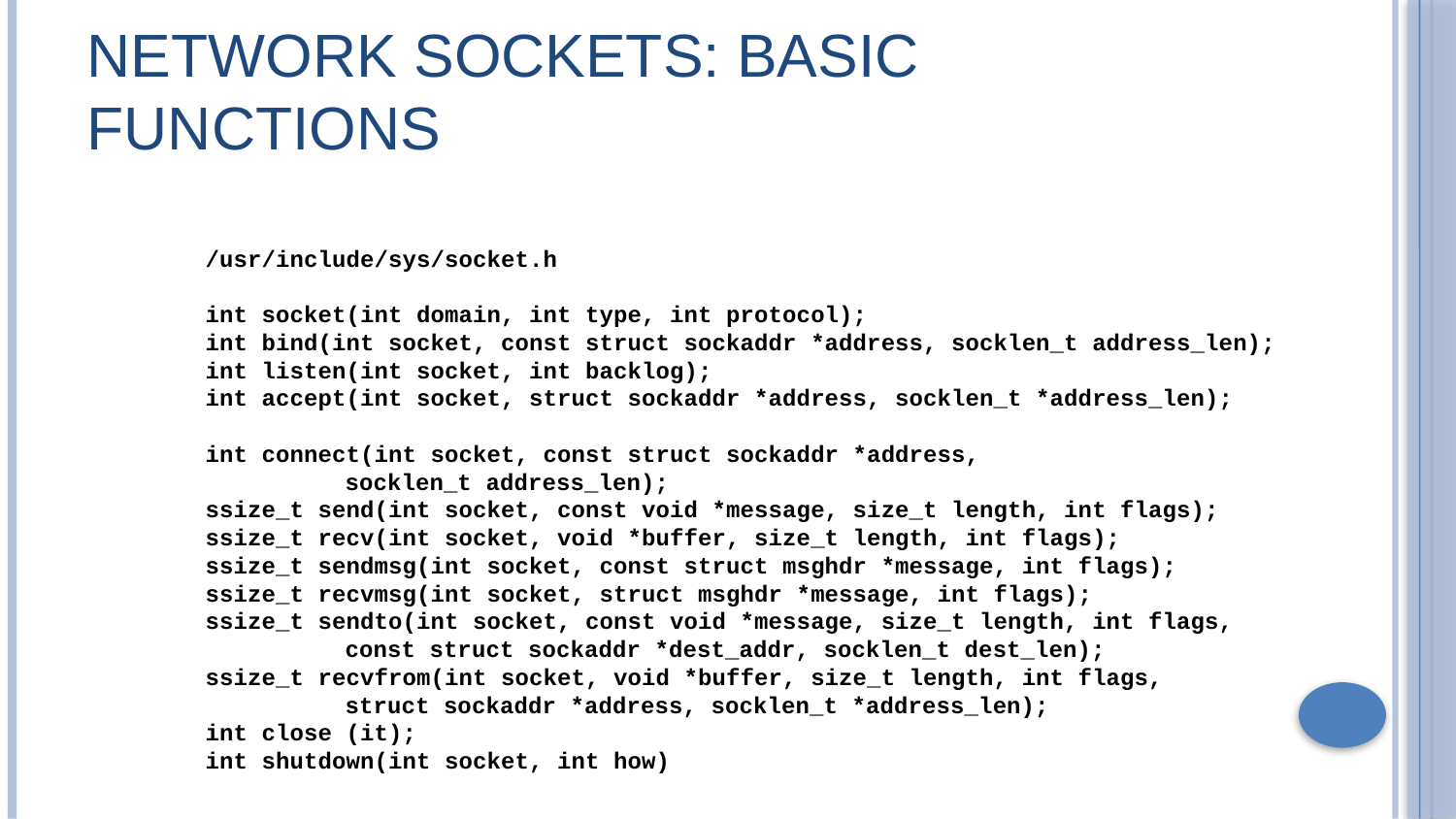

# Network Sockets: Basic Functions
/usr/include/sys/socket.h

int socket(int domain, int type, int protocol);
int bind(int socket, const struct sockaddr *address, socklen_t address_len);
int listen(int socket, int backlog);
int accept(int socket, struct sockaddr *address, socklen_t *address_len);

int connect(int socket, const struct sockaddr *address,
					socklen_t address_len);
ssize_t send(int socket, const void *message, size_t length, int flags);
ssize_t recv(int socket, void *buffer, size_t length, int flags);
ssize_t sendmsg(int socket, const struct msghdr *message, int flags);
ssize_t recvmsg(int socket, struct msghdr *message, int flags);
ssize_t sendto(int socket, const void *message, size_t length, int flags, 		const struct sockaddr *dest_addr, socklen_t dest_len);
ssize_t recvfrom(int socket, void *buffer, size_t length, int flags,
		struct sockaddr *address, socklen_t *address_len);
int close (it);
int shutdown(int socket, int how)